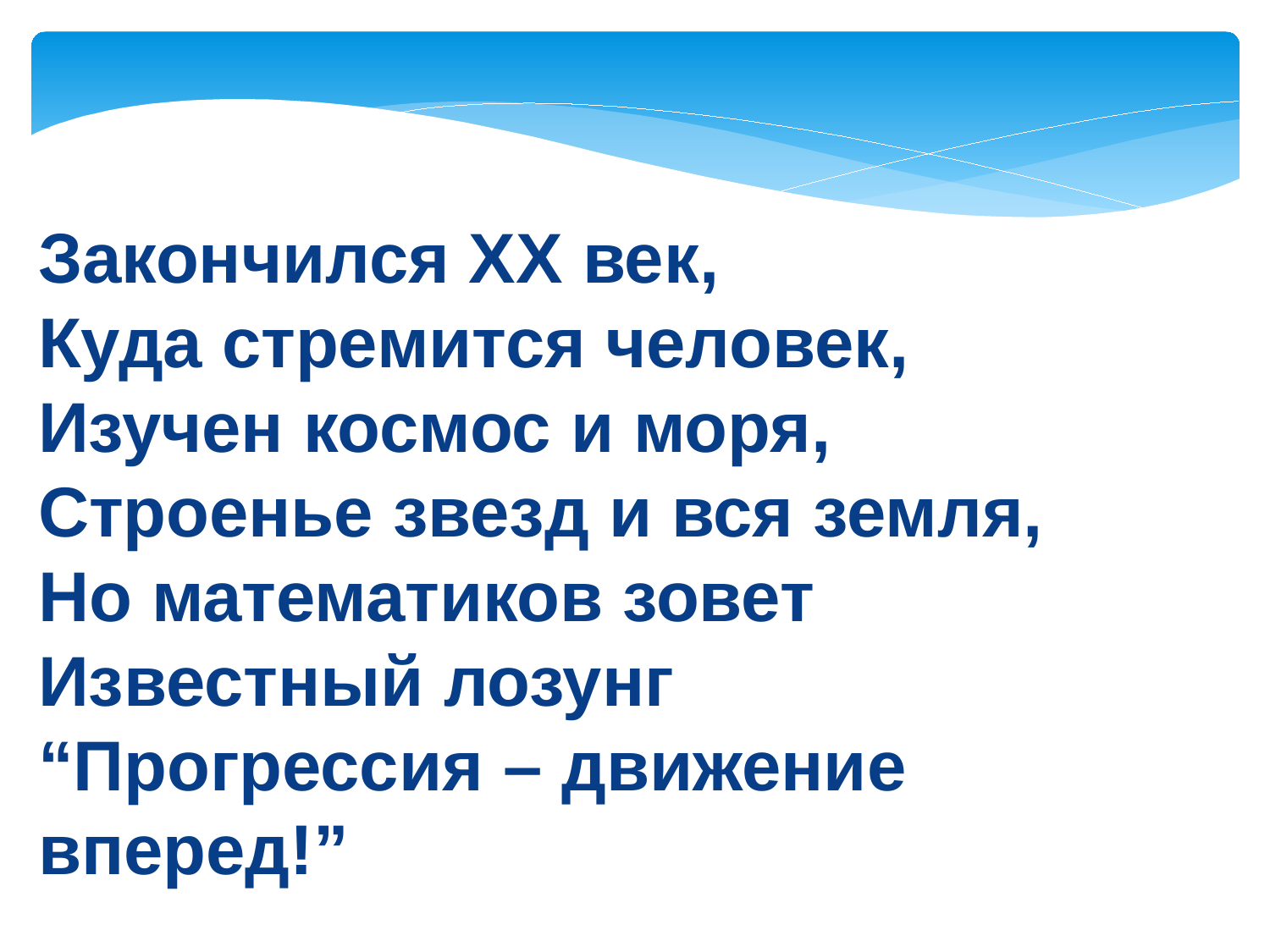

Закончился XX век,
Куда стремится человек,
Изучен космос и моря,
Строенье звезд и вся земля,
Но математиков зовет
Известный лозунг
“Прогрессия – движение вперед!”